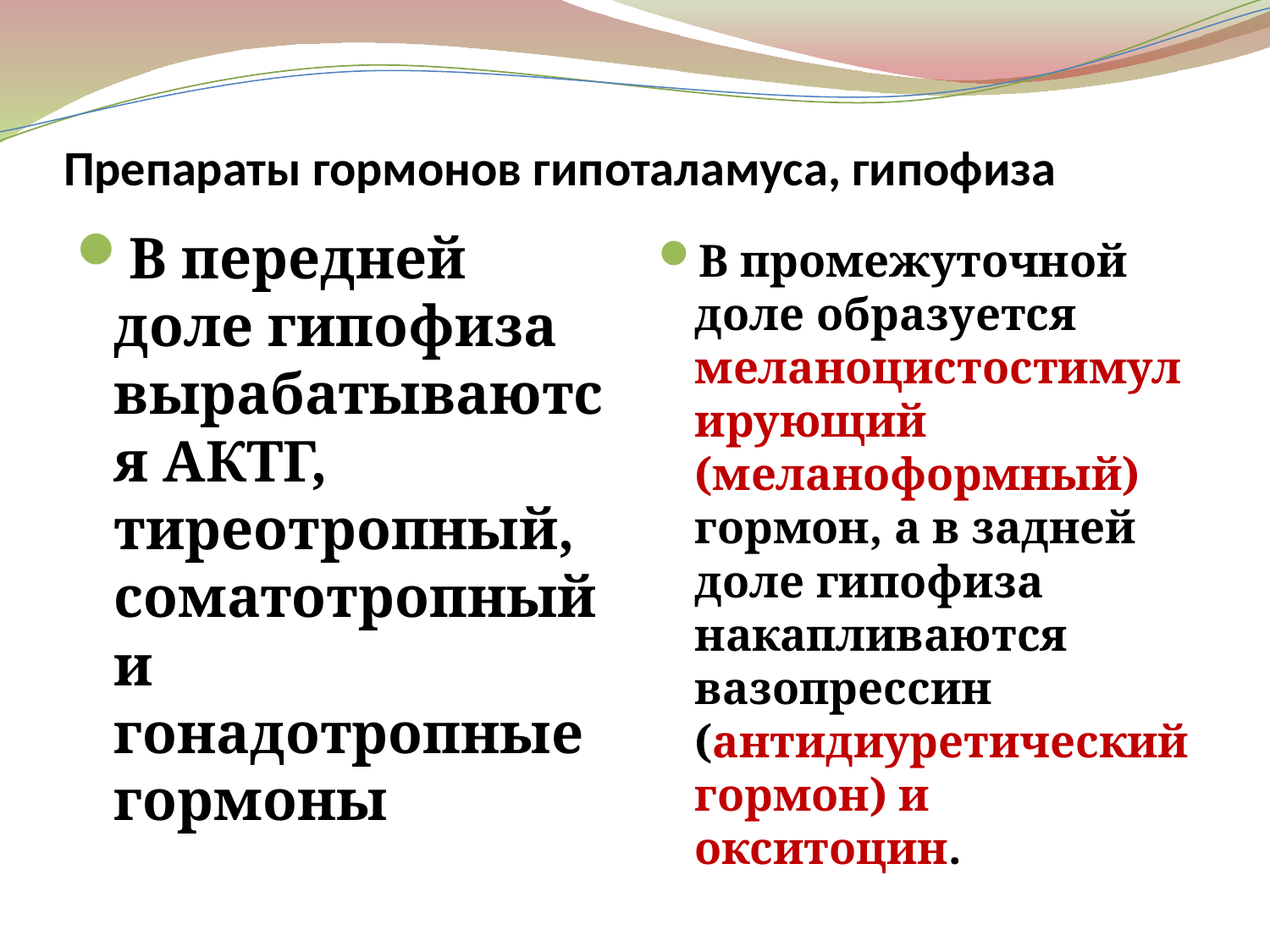

# Препараты гормонов гипоталамуса, гипофиза
В передней доле гипофиза вырабатываются АКТГ, тиреотропный, соматотропный и гонадотропные гормоны
В промежуточной доле образуется меланоцистостимулирующий (меланоформный) гормон, а в задней доле гипофиза накапливаются вазопрессин (антидиуретический гормон) и окситоцин.